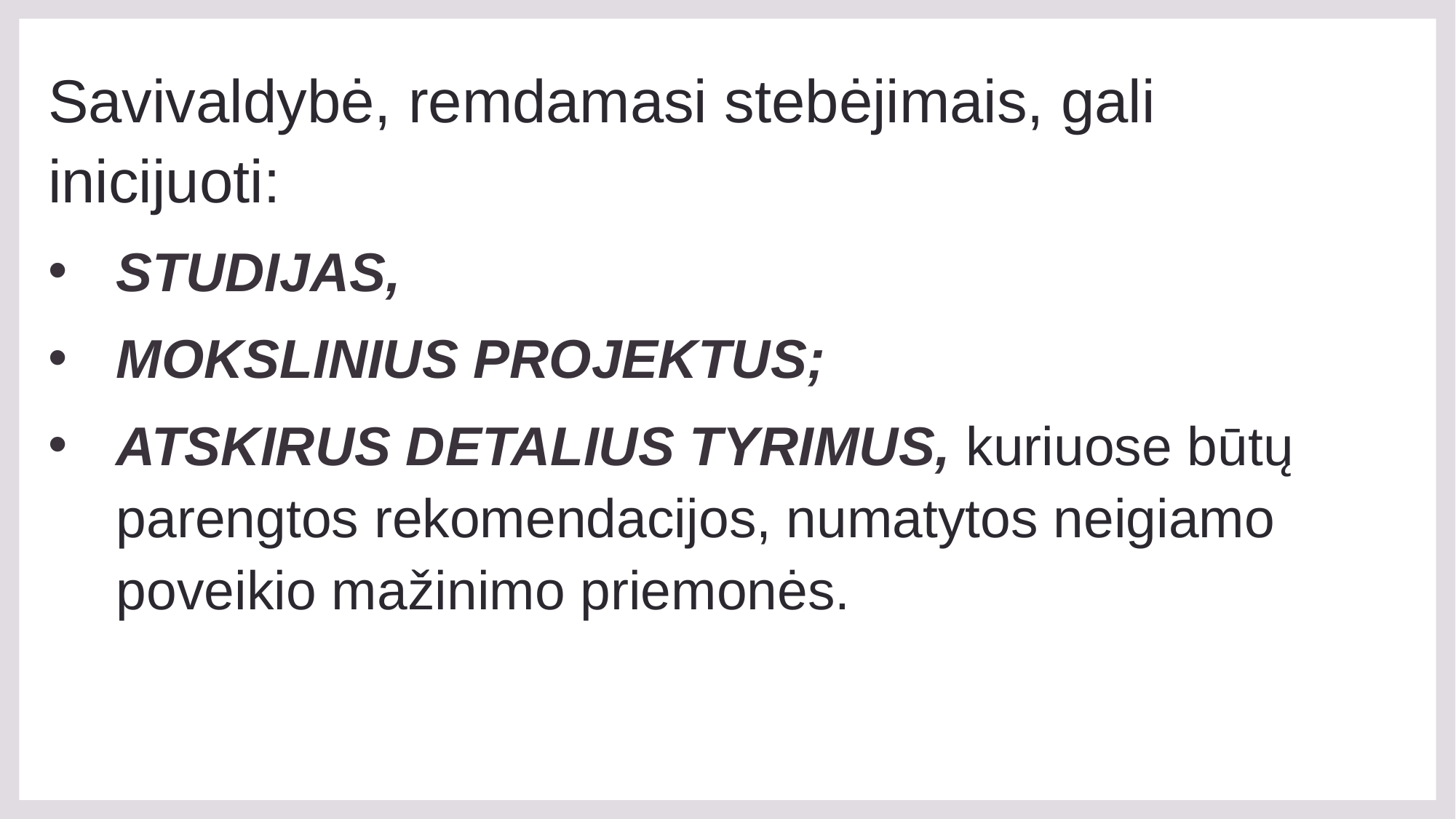

Savivaldybė, remdamasi stebėjimais, gali inicijuoti:
STUDIJAS,
MOKSLINIUS PROJEKTUS;
ATSKIRUS DETALIUS TYRIMUS, kuriuose būtų parengtos rekomendacijos, numatytos neigiamo poveikio mažinimo priemonės.